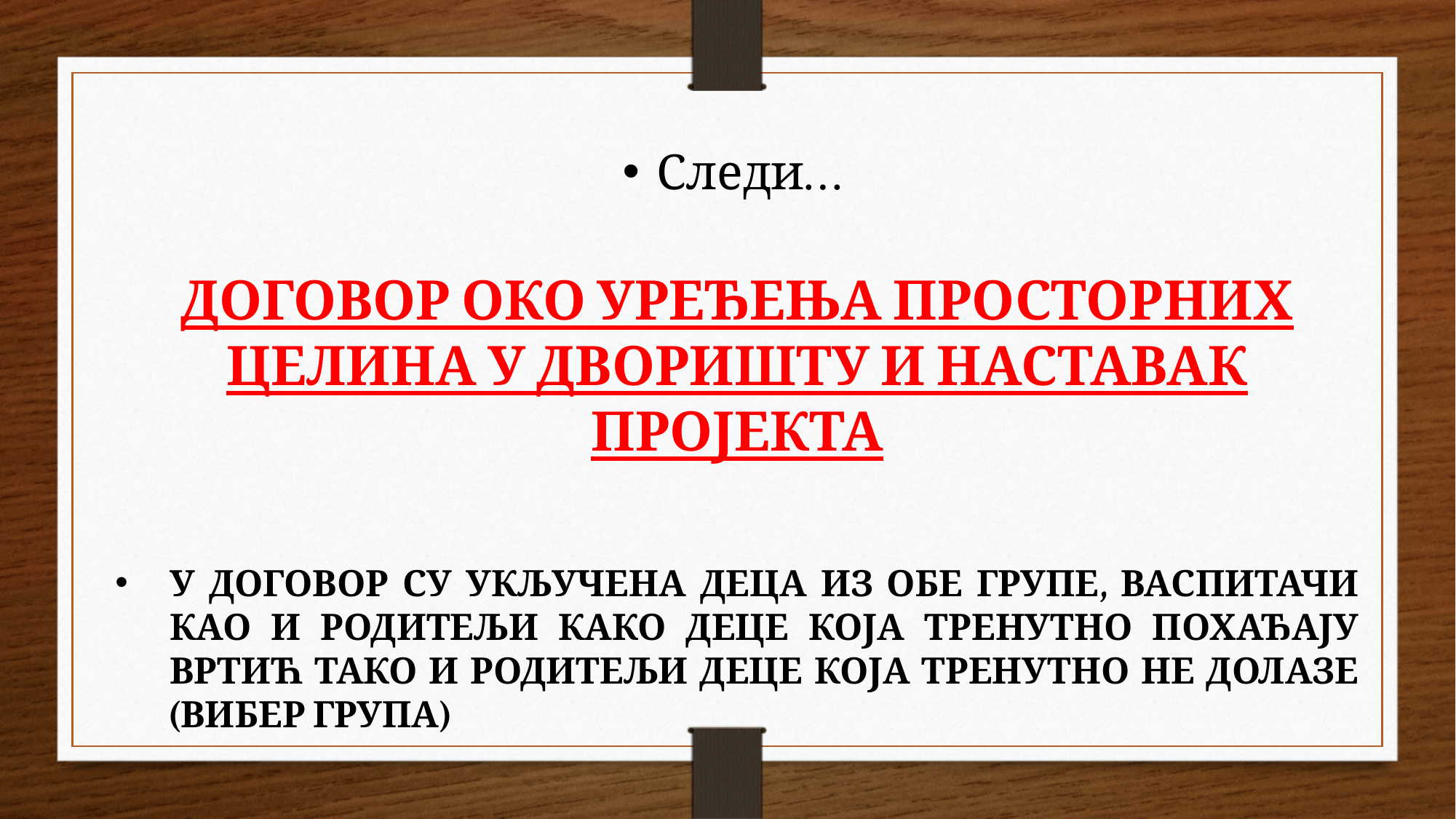

Следи…

ДОГОВОР ОКО УРЕЂЕЊА ПРОСТОРНИХ ЦЕЛИНА У ДВОРИШТУ И НАСТАВАК ПРОЈЕКТА

У ДОГОВОР СУ УКЉУЧЕНА ДЕЦА ИЗ ОБЕ ГРУПЕ, ВАСПИТАЧИ КАО И РОДИТЕЉИ КАКО ДЕЦЕ КОЈА ТРЕНУТНО ПОХАЂАЈУ ВРТИЋ ТАКО И РОДИТЕЉИ ДЕЦЕ КОЈА ТРЕНУТНО НЕ ДОЛАЗЕ (ВИБЕР ГРУПА)